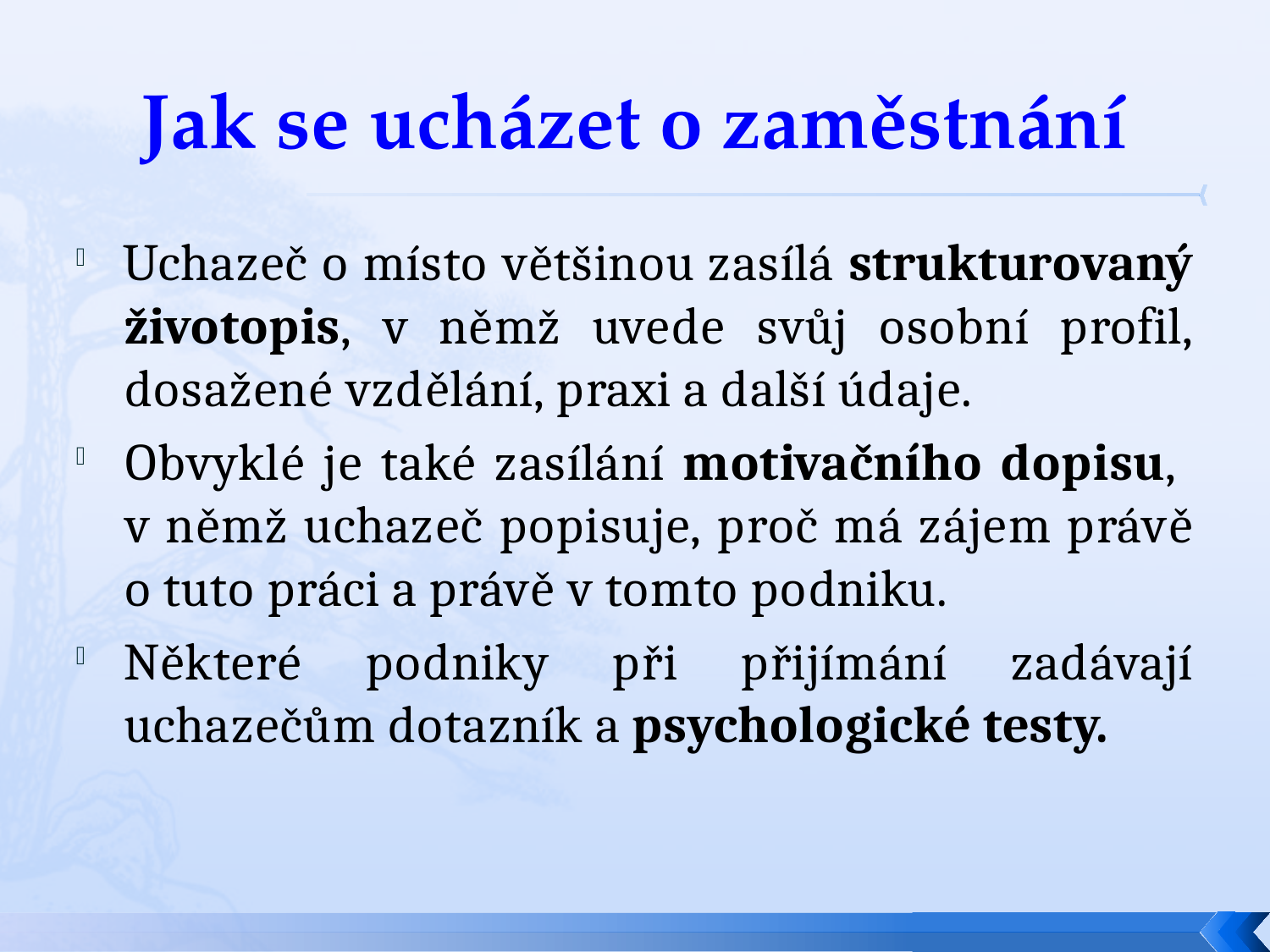

# Jak se ucházet o zaměstnání
Uchazeč o místo většinou zasílá strukturovaný životopis, v němž uvede svůj osobní profil, dosažené vzdělání, praxi a další údaje.
Obvyklé je také zasílání motivačního dopisu,
v němž uchazeč popisuje, proč má zájem právě o tuto práci a právě v tomto podniku.
Některé podniky při přijímání zadávají uchazečům dotazník a psychologické testy.